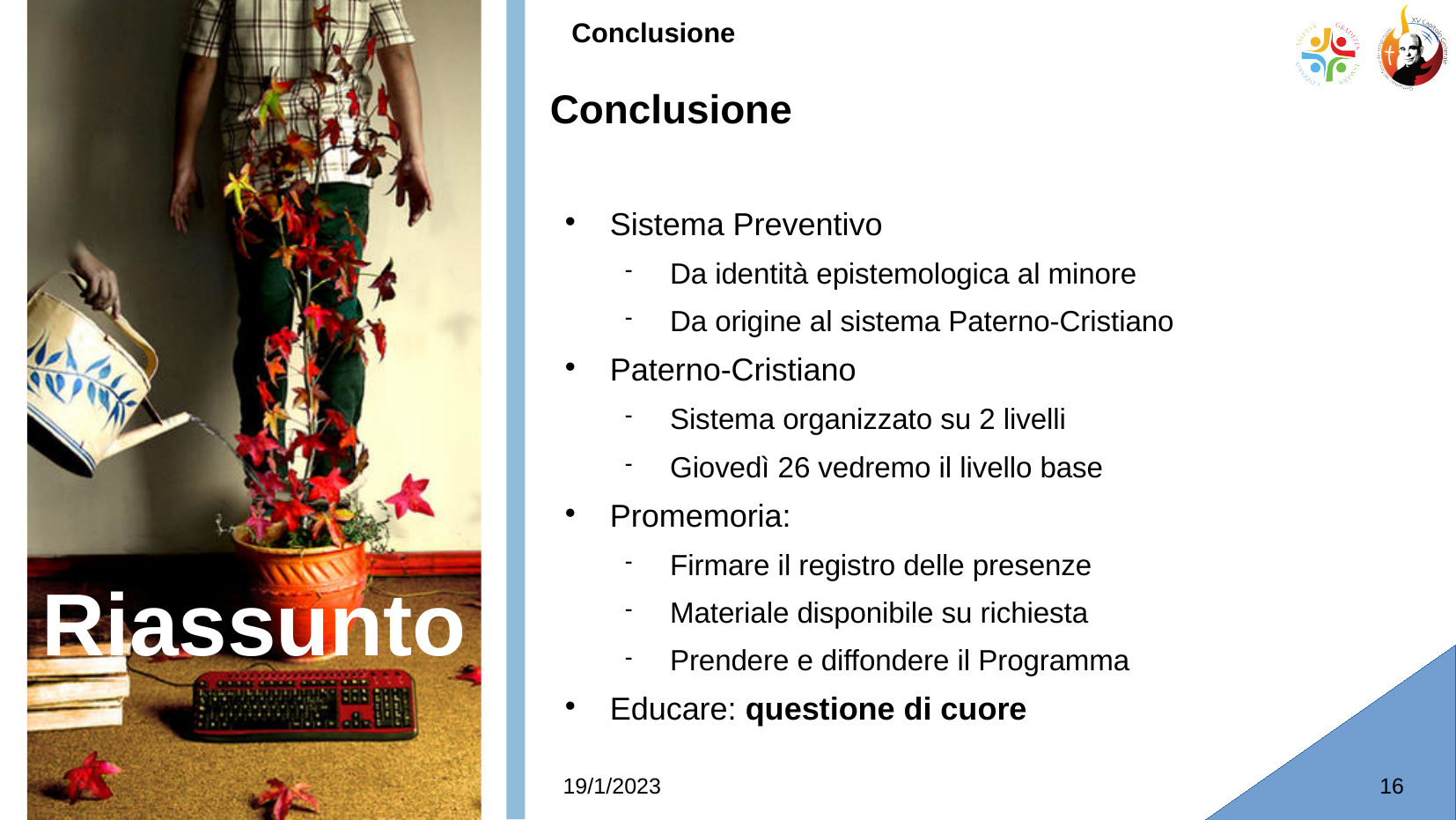

Riassunto
Conclusione
# Conclusione
Sistema Preventivo
Da identità epistemologica al minore
Da origine al sistema Paterno-Cristiano
Paterno-Cristiano
Sistema organizzato su 2 livelli
Giovedì 26 vedremo il livello base
Promemoria:
Firmare il registro delle presenze
Materiale disponibile su richiesta
Prendere e diffondere il Programma
Educare: questione di cuore